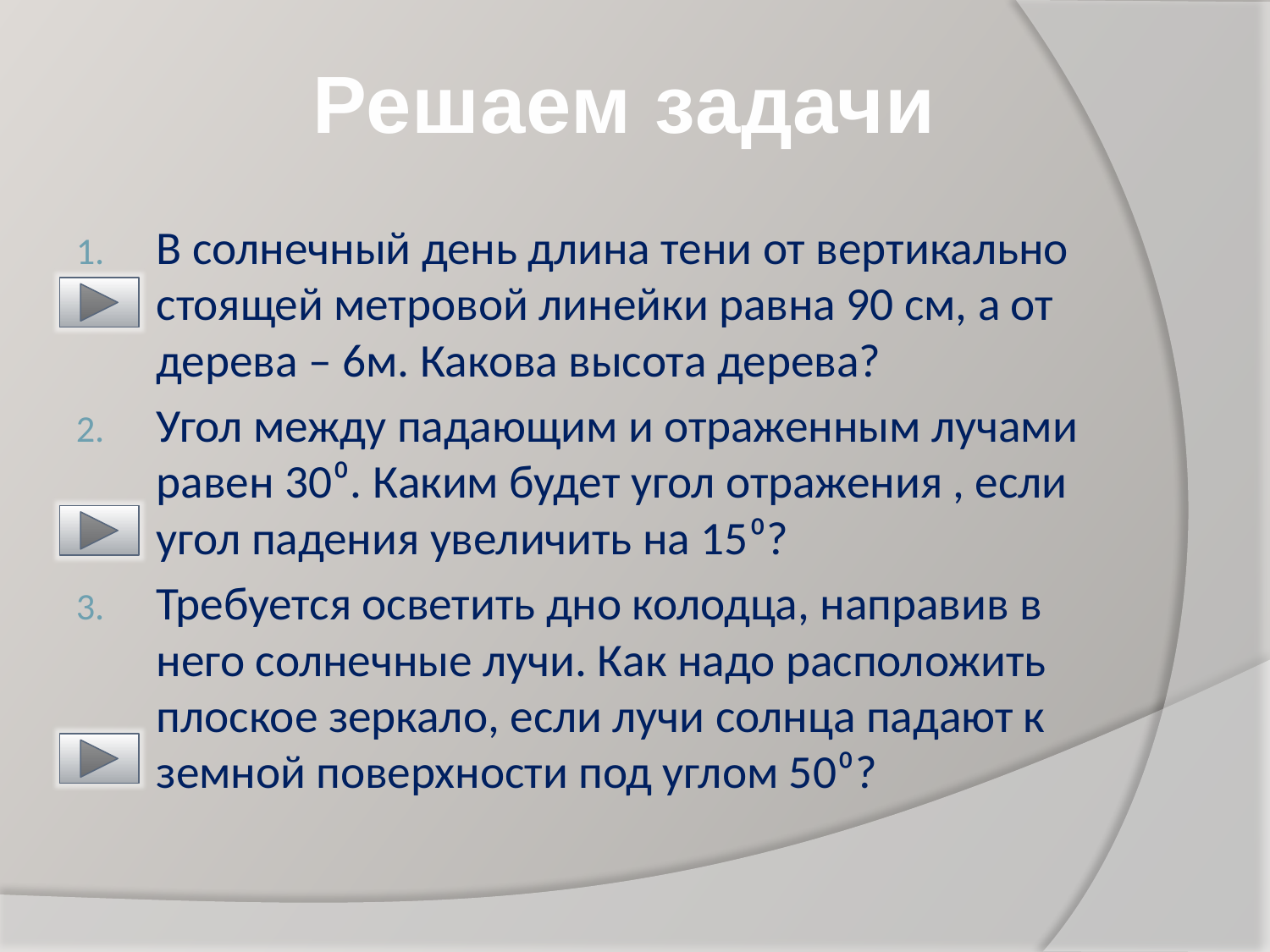

# Решаем задачи
В солнечный день длина тени от вертикально стоящей метровой линейки равна 90 см, a от дерева – 6м. Какова высота дерева?
Угол между падающим и отраженным лучами равен 30⁰. Каким будет угол отражения , если угол падения увеличить на 15⁰?
Требуется осветить дно колодца, направив в него солнечные лучи. Как надо расположить плоское зеркало, если лучи солнца падают к земной поверхности под углом 50⁰?